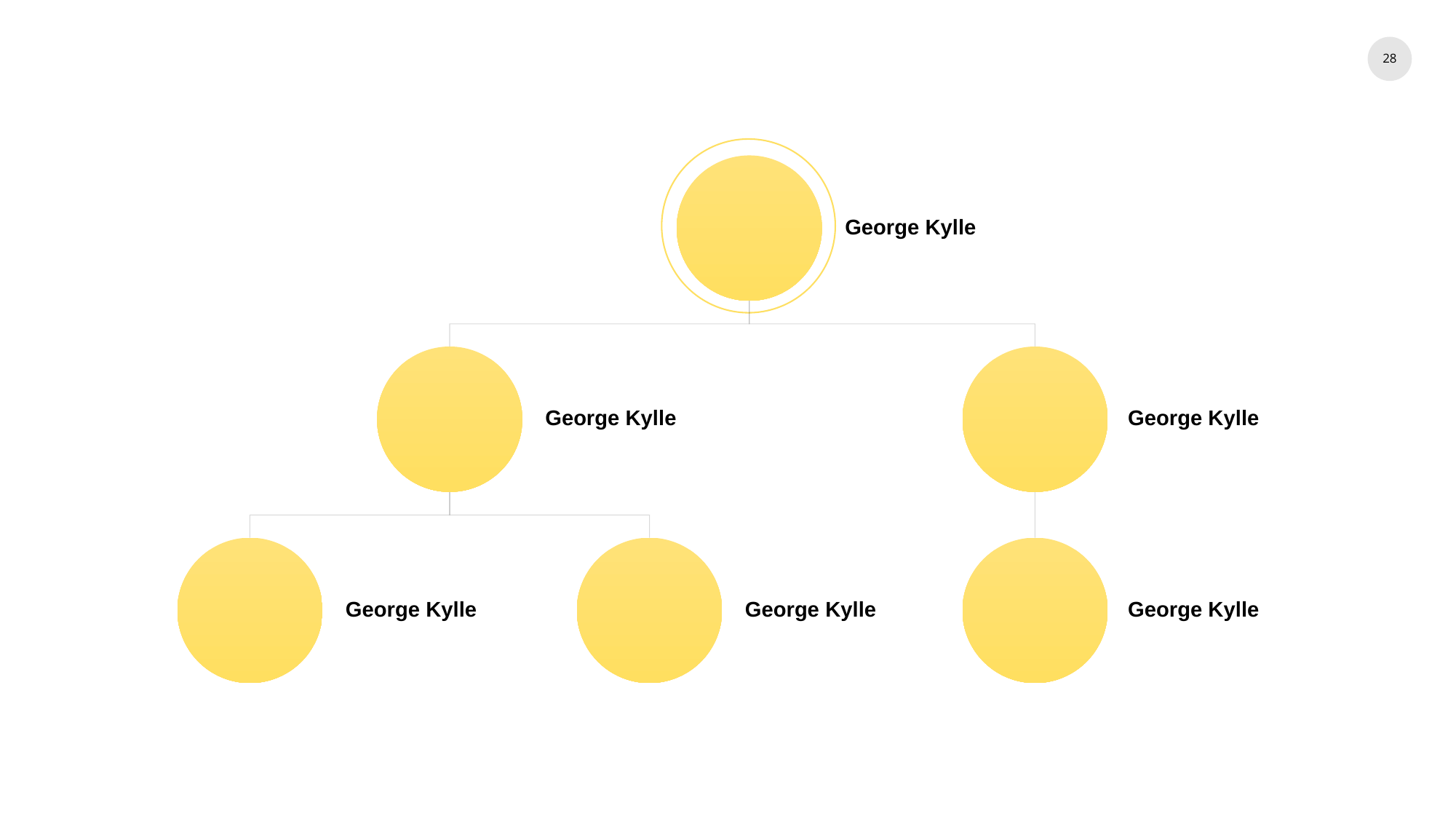

28
George Kylle
George Kylle
George Kylle
George Kylle
George Kylle
George Kylle